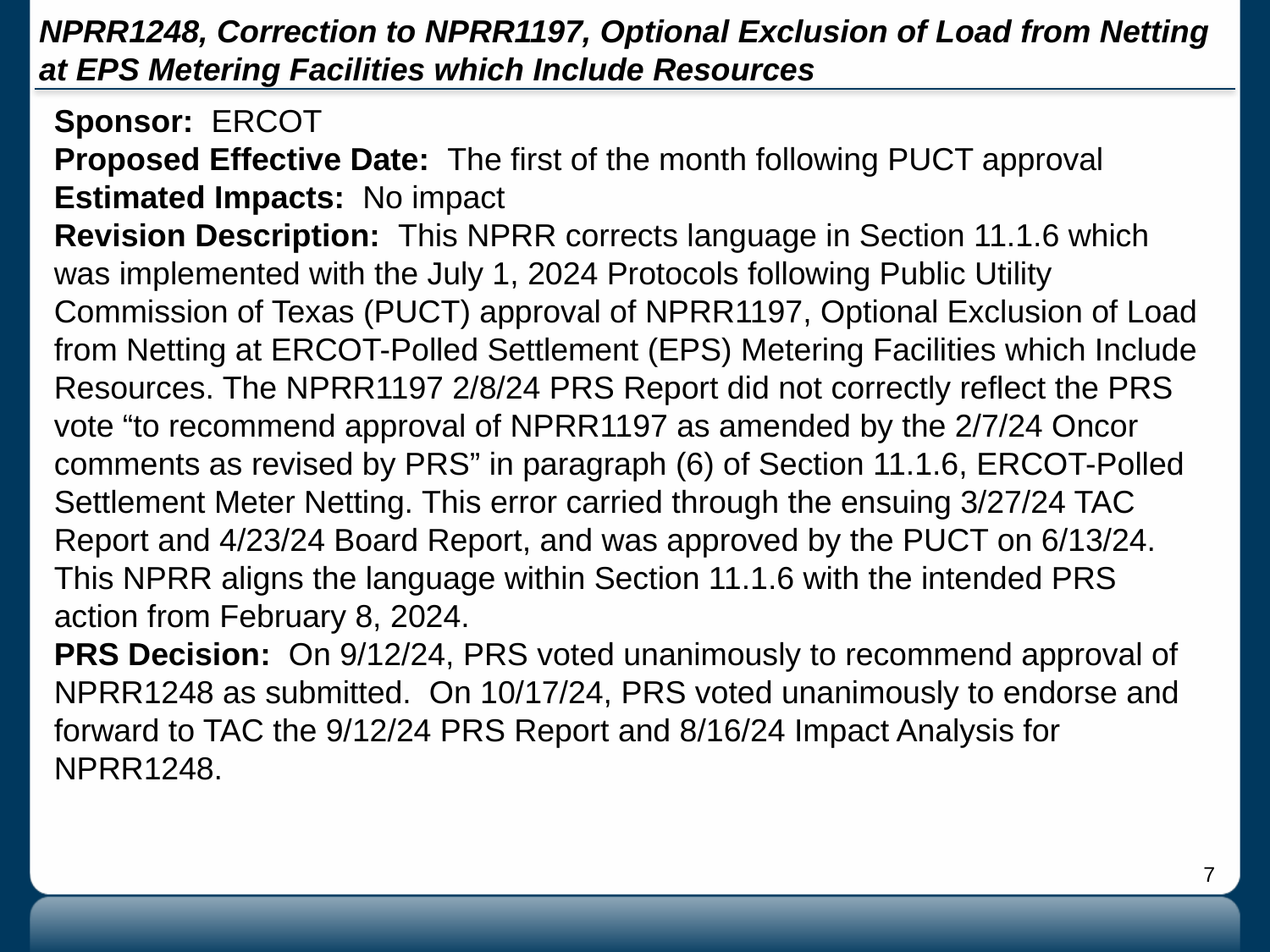

# NPRR1248, Correction to NPRR1197, Optional Exclusion of Load from Netting at EPS Metering Facilities which Include Resources
Sponsor:  ERCOT
Proposed Effective Date:  The first of the month following PUCT approval
Estimated Impacts:  No impact
Revision Description:  This NPRR corrects language in Section 11.1.6 which was implemented with the July 1, 2024 Protocols following Public Utility Commission of Texas (PUCT) approval of NPRR1197, Optional Exclusion of Load from Netting at ERCOT-Polled Settlement (EPS) Metering Facilities which Include Resources. The NPRR1197 2/8/24 PRS Report did not correctly reflect the PRS vote “to recommend approval of NPRR1197 as amended by the 2/7/24 Oncor comments as revised by PRS” in paragraph (6) of Section 11.1.6, ERCOT-Polled Settlement Meter Netting. This error carried through the ensuing 3/27/24 TAC Report and 4/23/24 Board Report, and was approved by the PUCT on 6/13/24. This NPRR aligns the language within Section 11.1.6 with the intended PRS action from February 8, 2024.
PRS Decision:  On 9/12/24, PRS voted unanimously to recommend approval of NPRR1248 as submitted.  On 10/17/24, PRS voted unanimously to endorse and forward to TAC the 9/12/24 PRS Report and 8/16/24 Impact Analysis for NPRR1248.